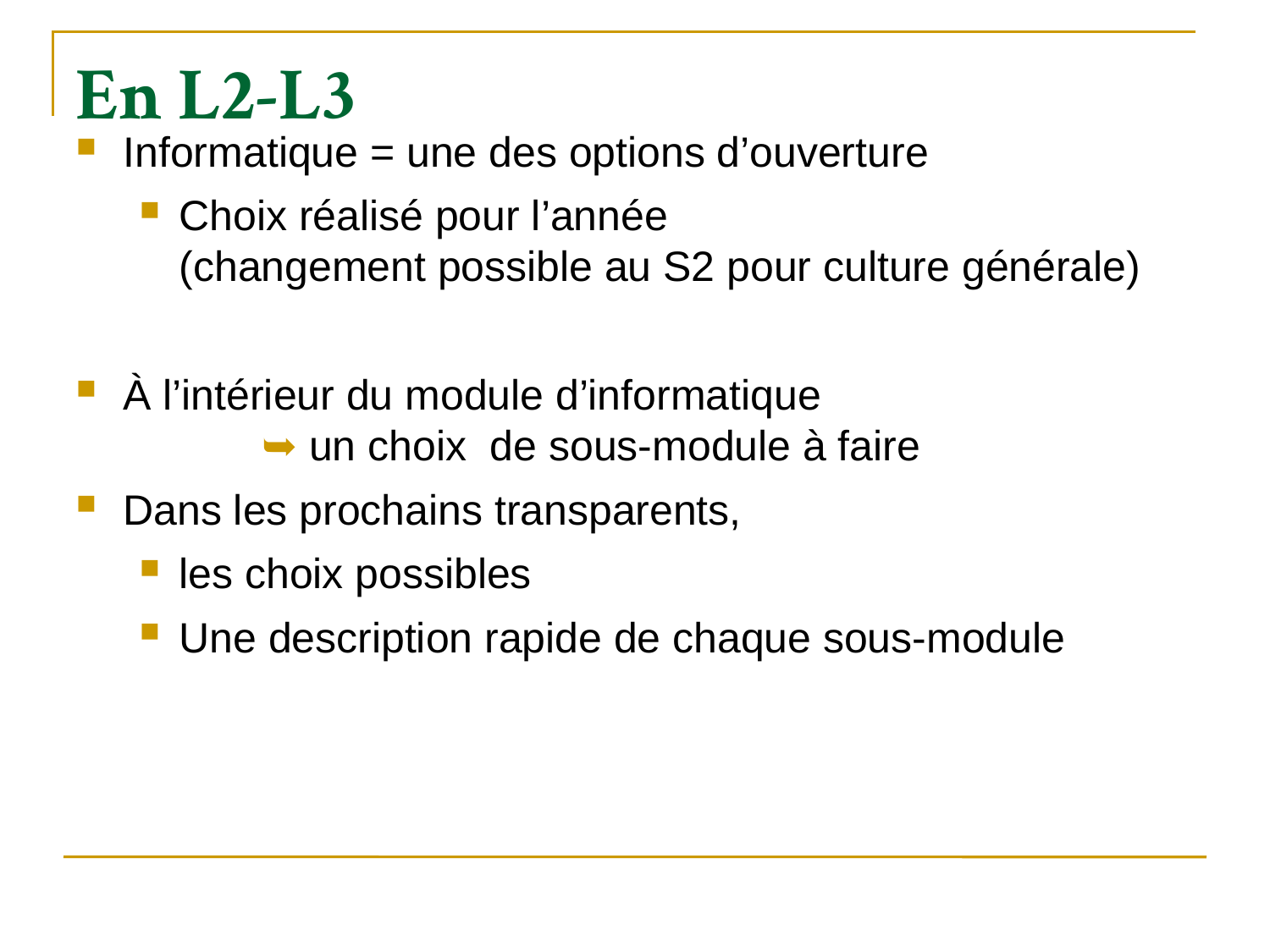

En L2-L3
Informatique = une des options d’ouverture
Choix réalisé pour l’année
(changement possible au S2 pour culture générale)

À l’intérieur du module d’informatique
	 ➥ un choix  de sous-module à faire
Dans les prochains transparents,
les choix possibles
Une description rapide de chaque sous-module